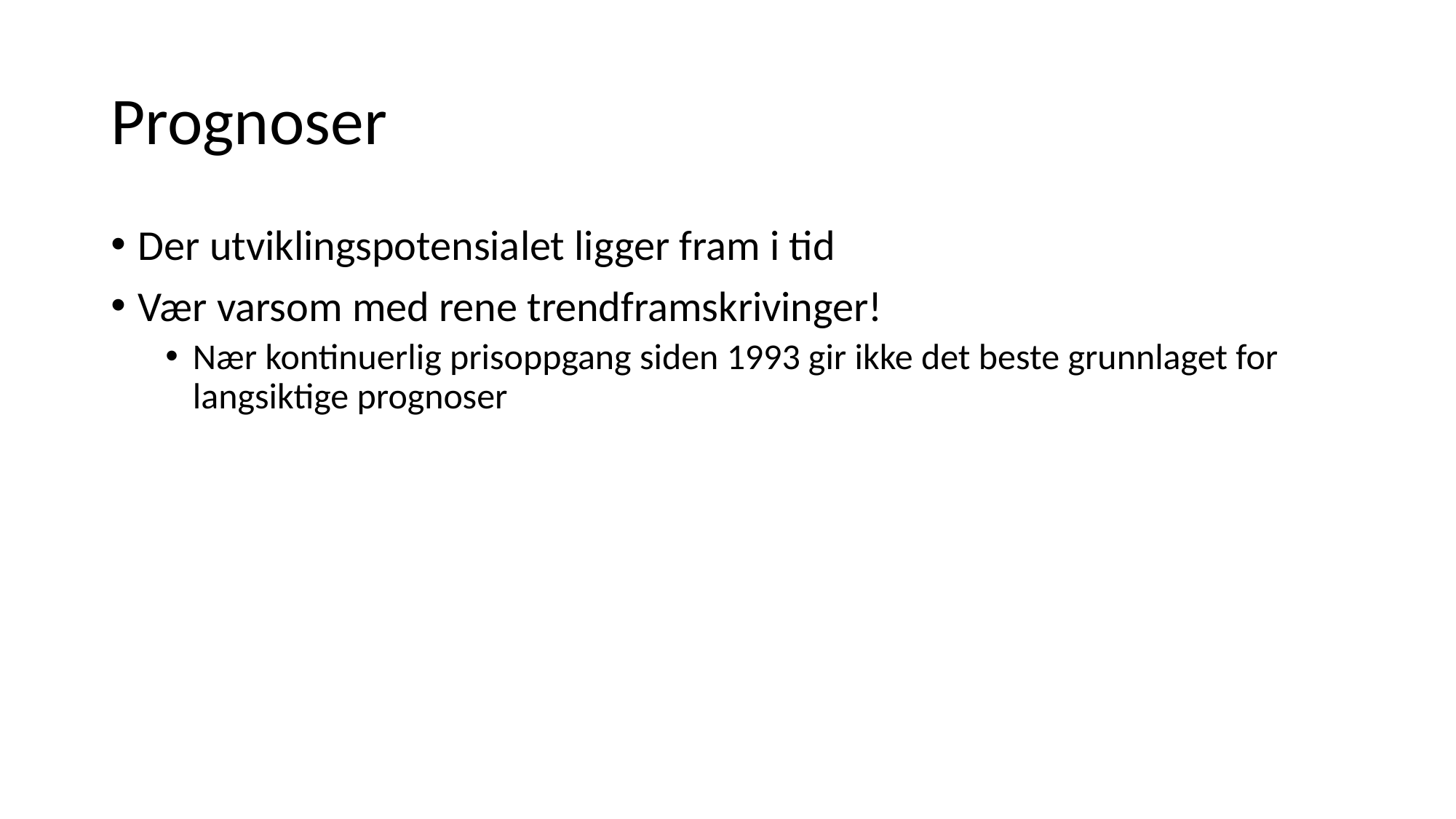

# Prognoser
Der utviklingspotensialet ligger fram i tid
Vær varsom med rene trendframskrivinger!
Nær kontinuerlig prisoppgang siden 1993 gir ikke det beste grunnlaget for langsiktige prognoser